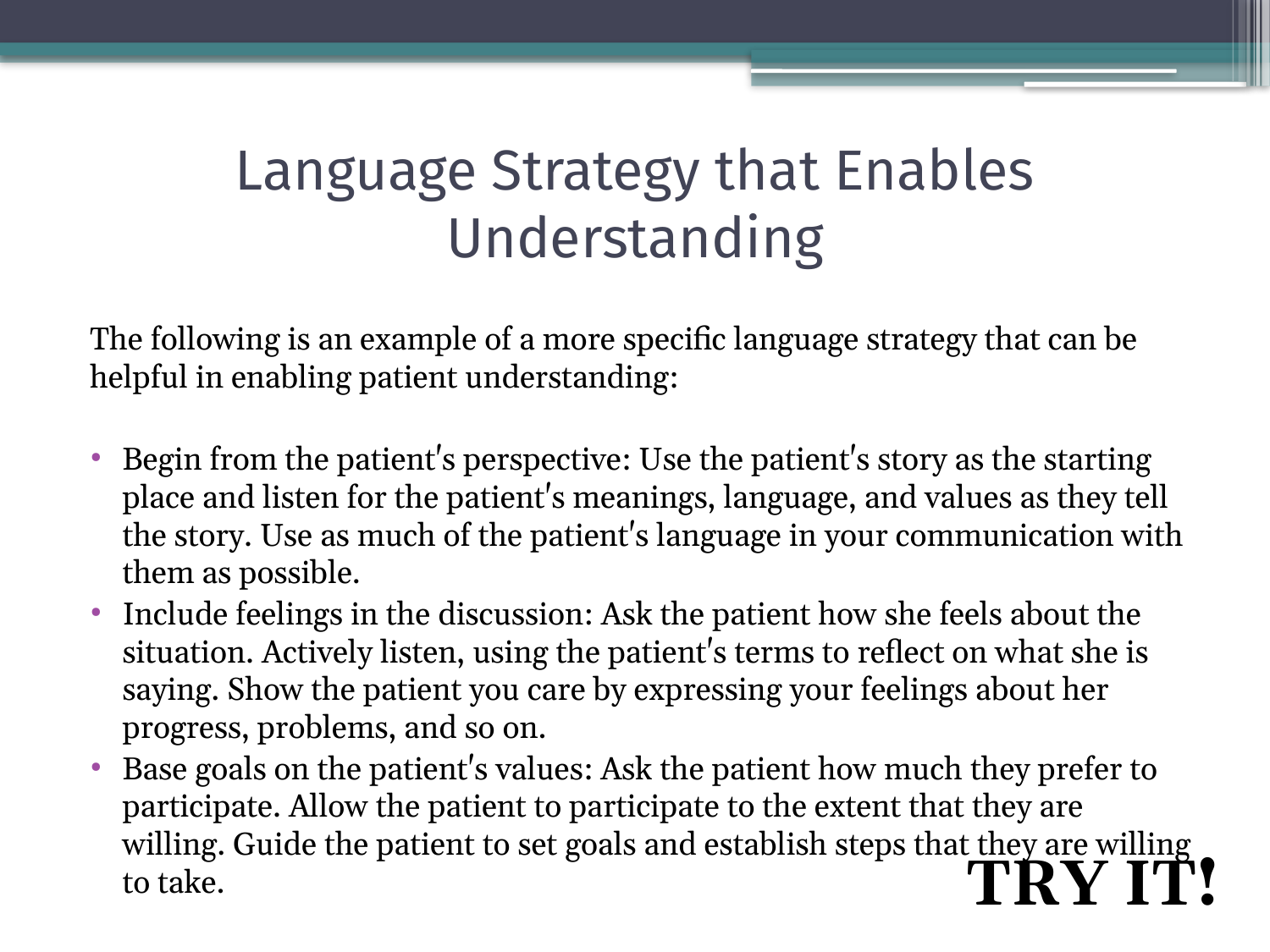

# Language Strategy that Enables Understanding
The following is an example of a more specific language strategy that can be helpful in enabling patient understanding:

Begin from the patient's perspective: Use the patient's story as the starting place and listen for the patient's meanings, language, and values as they tell the story. Use as much of the patient's language in your communication with them as possible.
Include feelings in the discussion: Ask the patient how she feels about the situation. Actively listen, using the patient's terms to reflect on what she is saying. Show the patient you care by expressing your feelings about her progress, problems, and so on.
Base goals on the patient's values: Ask the patient how much they prefer to participate. Allow the patient to participate to the extent that they are willing. Guide the patient to set goals and establish steps that they are willing to take.
TRY IT!